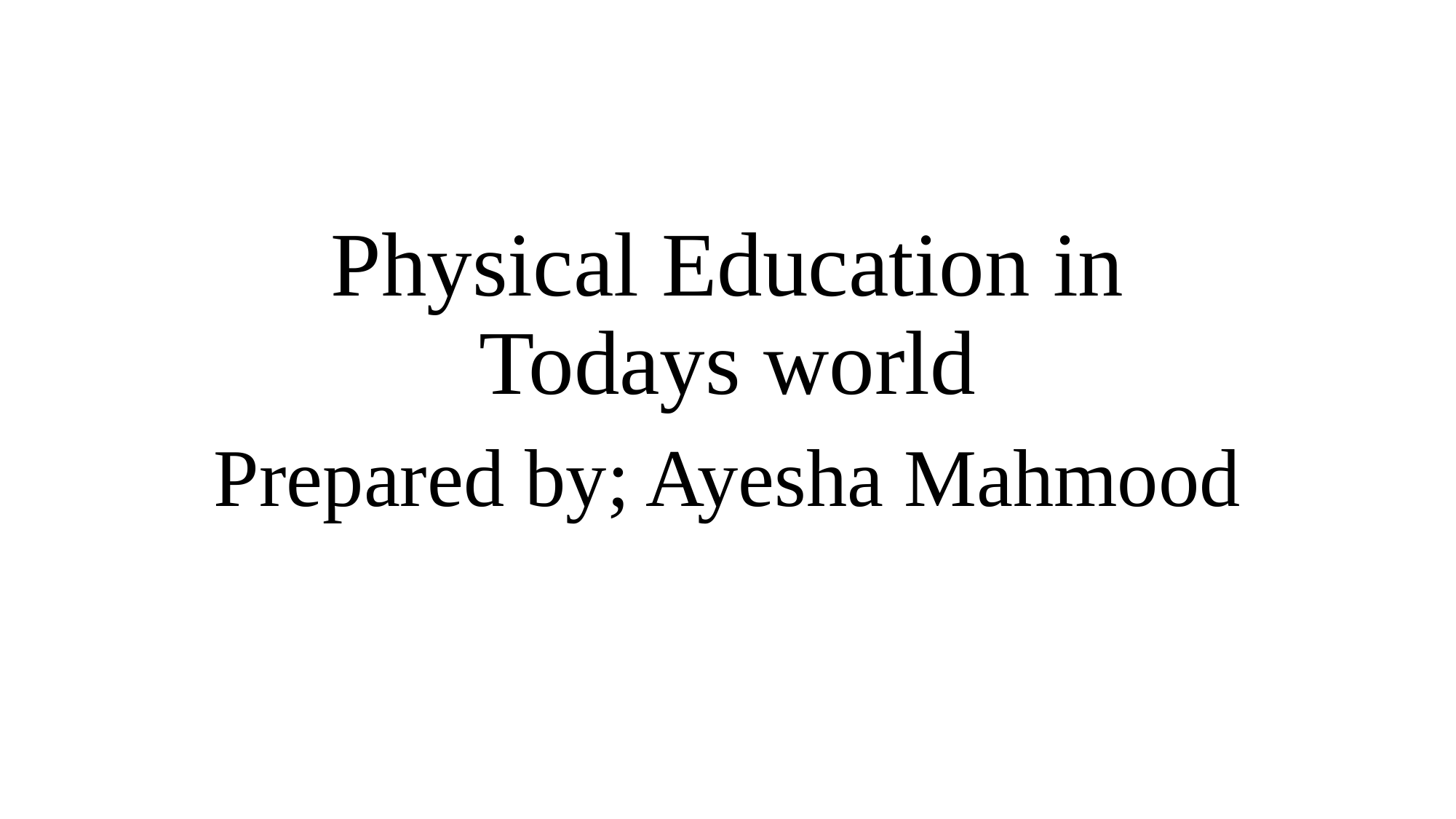

# Physical Education in Todays world
Prepared by; Ayesha Mahmood